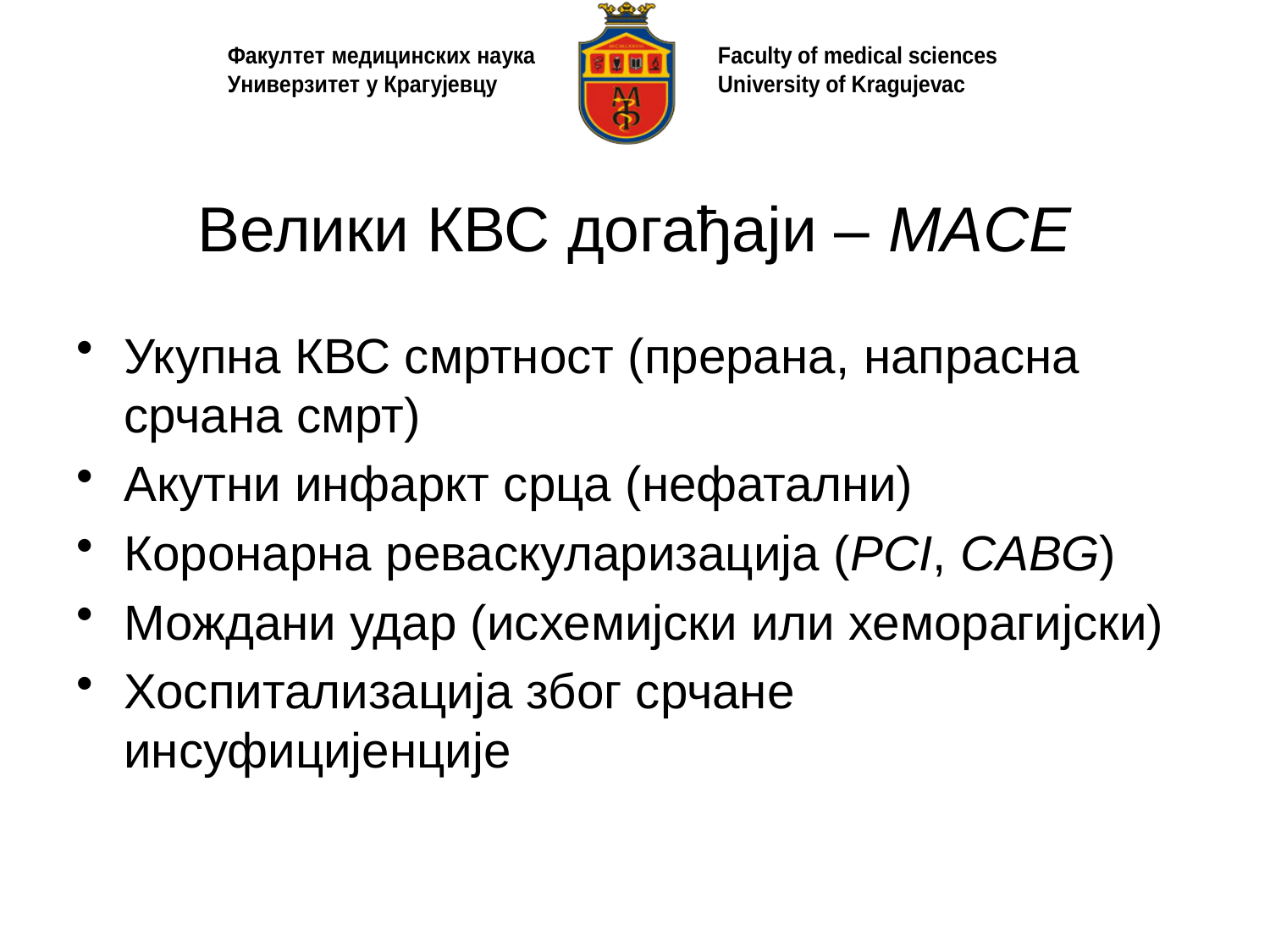

# Велики КВС догађаји – MACE
Укупна КВС смртност (прерана, напрасна срчана смрт)
Акутни инфаркт срца (нефатални)
Коронарна реваскуларизација (PCI, CABG)
Мождани удар (исхемијски или хеморагијски)
Хоспитализација због срчане инсуфицијенције